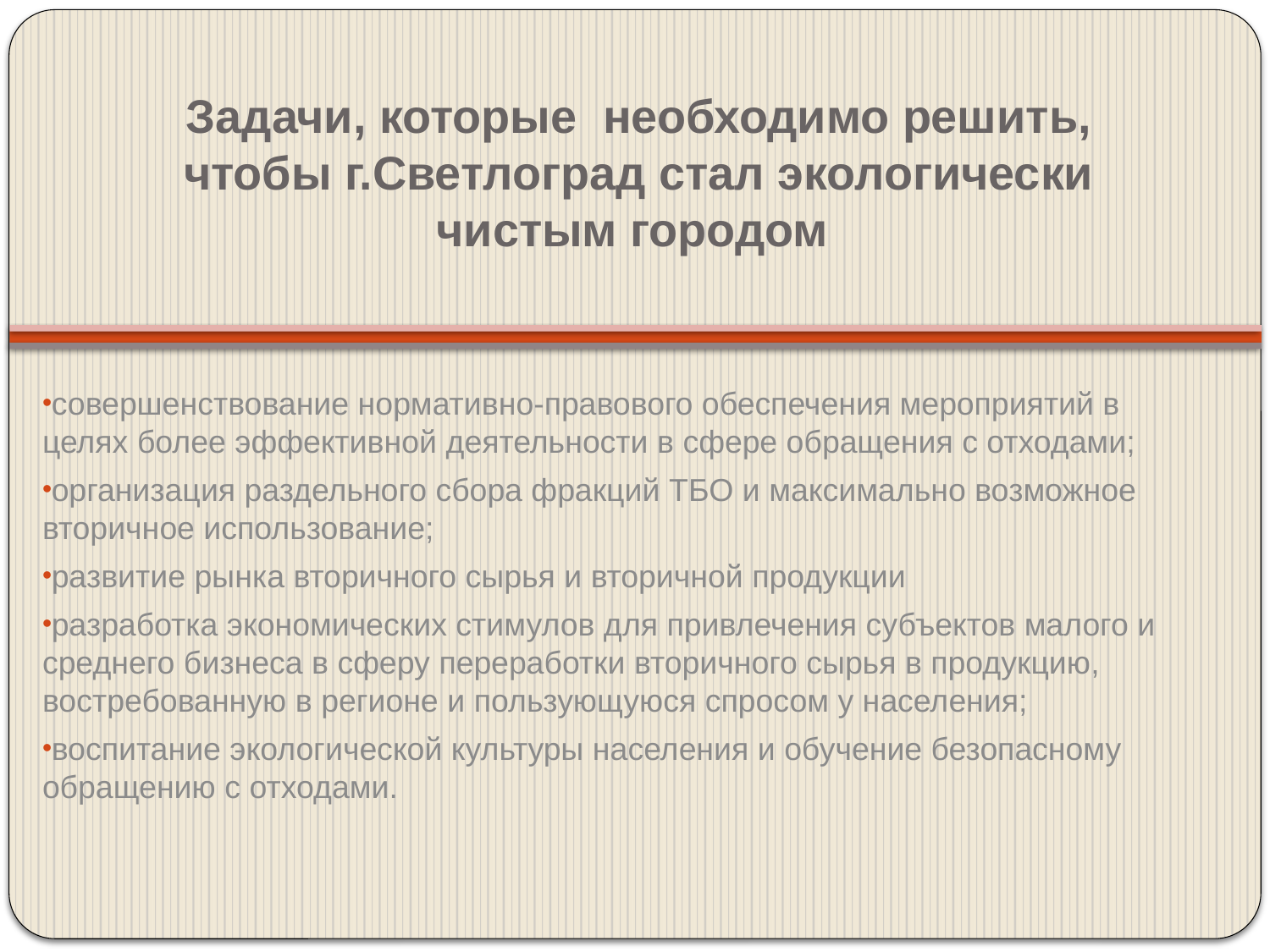

# Задачи, которые  необходимо решить, чтобы г.Светлоград стал экологически чистым городом
совершенствование нормативно-правового обеспечения мероприятий в целях более эффективной деятельности в сфере обращения с отходами;
организация раздельного сбора фракций ТБО и максимально возможное вторичное использование;
развитие рынка вторичного сырья и вторичной продукции
разработка экономических стимулов для привлечения субъектов малого и среднего бизнеса в сферу переработки вторичного сырья в продукцию, востребованную в регионе и пользующуюся спросом у населения;
воспитание экологической культуры населения и обучение безопасному обращению с отходами.